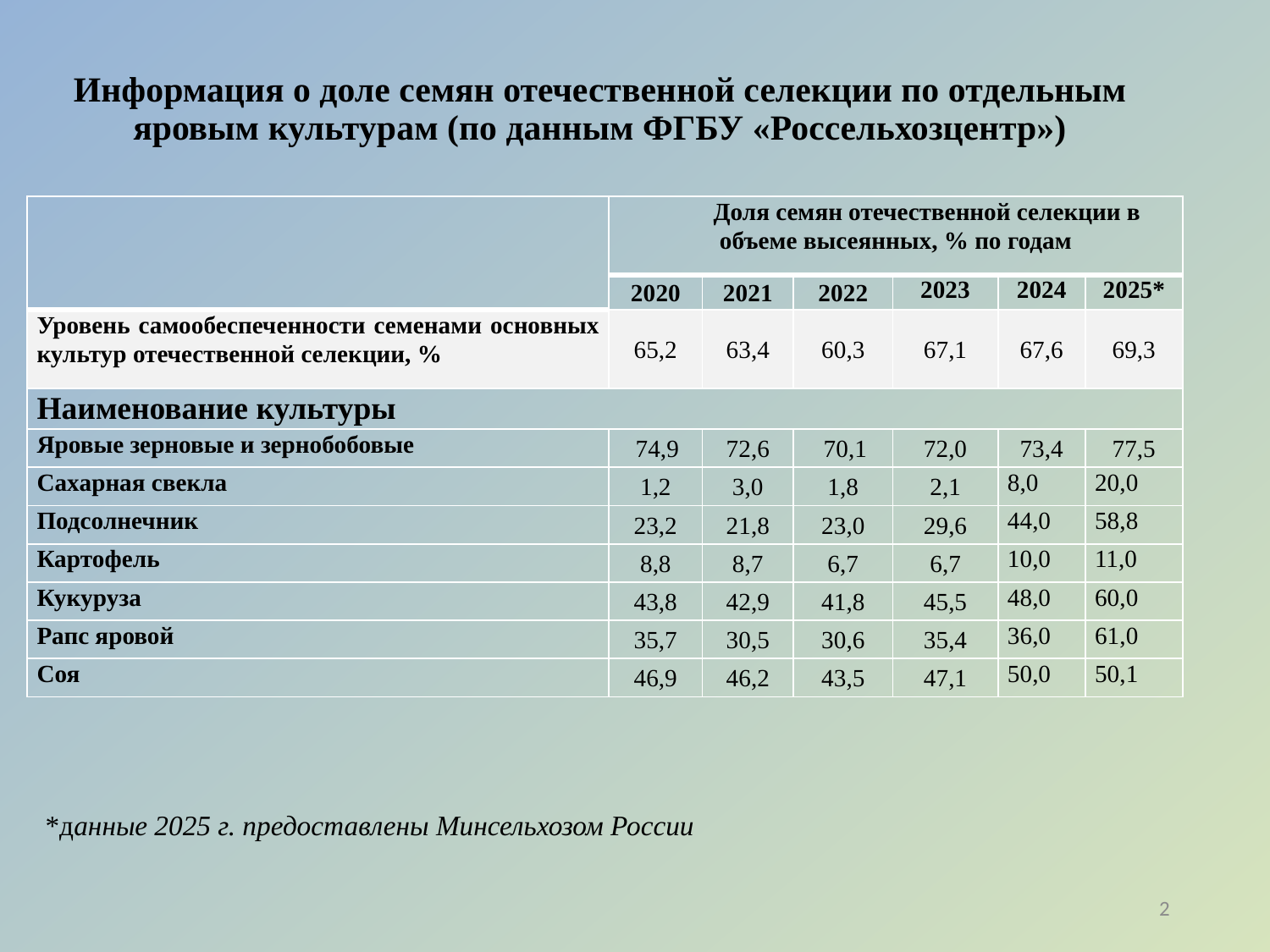

# Информация о доле семян отечественной селекции по отдельным яровым культурам (по данным ФГБУ «Россельхозцентр»)
|  | Доля семян отечественной селекции в объеме высеянных, % по годам |  |  |  |  |  |
| --- | --- | --- | --- | --- | --- | --- |
|  | 2020 | 2021 | 2022 | 2023 | 2024 | 2025\* |
| Уровень самообеспеченности семенами основных культур отечественной селекции, % | 65,2 | 63,4 | 60,3 | 67,1 | 67,6 | 69,3 |
| Наименование культуры |  |  |  |  |  |  |
| Яровые зерновые и зернобобовые | 74,9 | 72,6 | 70,1 | 72,0 | 73,4 | 77,5 |
| Сахарная свекла | 1,2 | 3,0 | 1,8 | 2,1 | 8,0 | 20,0 |
| Подсолнечник | 23,2 | 21,8 | 23,0 | 29,6 | 44,0 | 58,8 |
| Картофель | 8,8 | 8,7 | 6,7 | 6,7 | 10,0 | 11,0 |
| Кукуруза | 43,8 | 42,9 | 41,8 | 45,5 | 48,0 | 60,0 |
| Рапс яровой | 35,7 | 30,5 | 30,6 | 35,4 | 36,0 | 61,0 |
| Соя | 46,9 | 46,2 | 43,5 | 47,1 | 50,0 | 50,1 |
*данные 2025 г. предоставлены Минсельхозом России

2